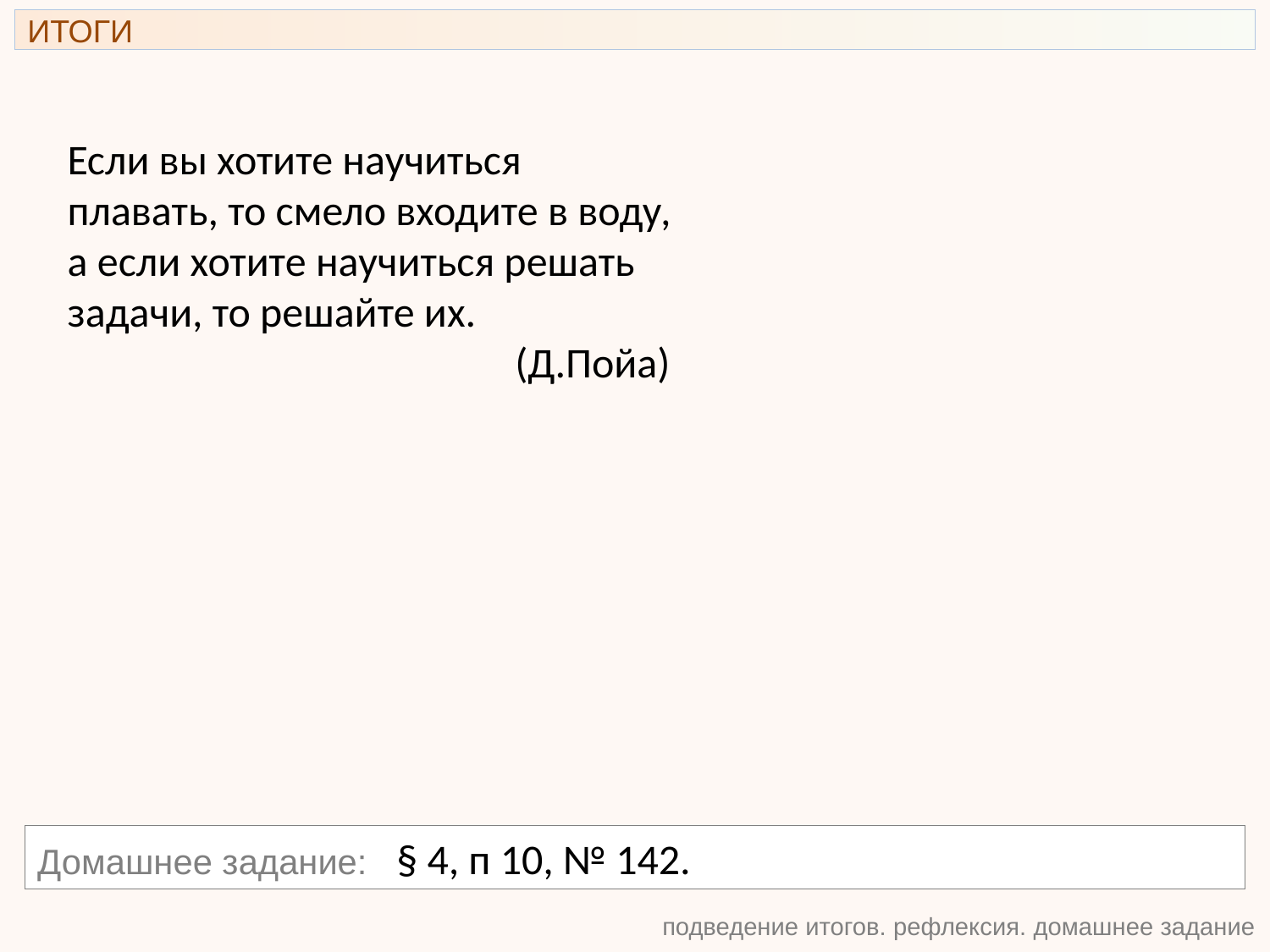

ИТОГИ
Если вы хотите научиться плавать, то смело входите в воду, а если хотите научиться решать задачи, то решайте их.
                                               (Д.Пойа)
Домашнее задание:   § 4, п 10, № 142.
подведение итогов. рефлексия. домашнее задание